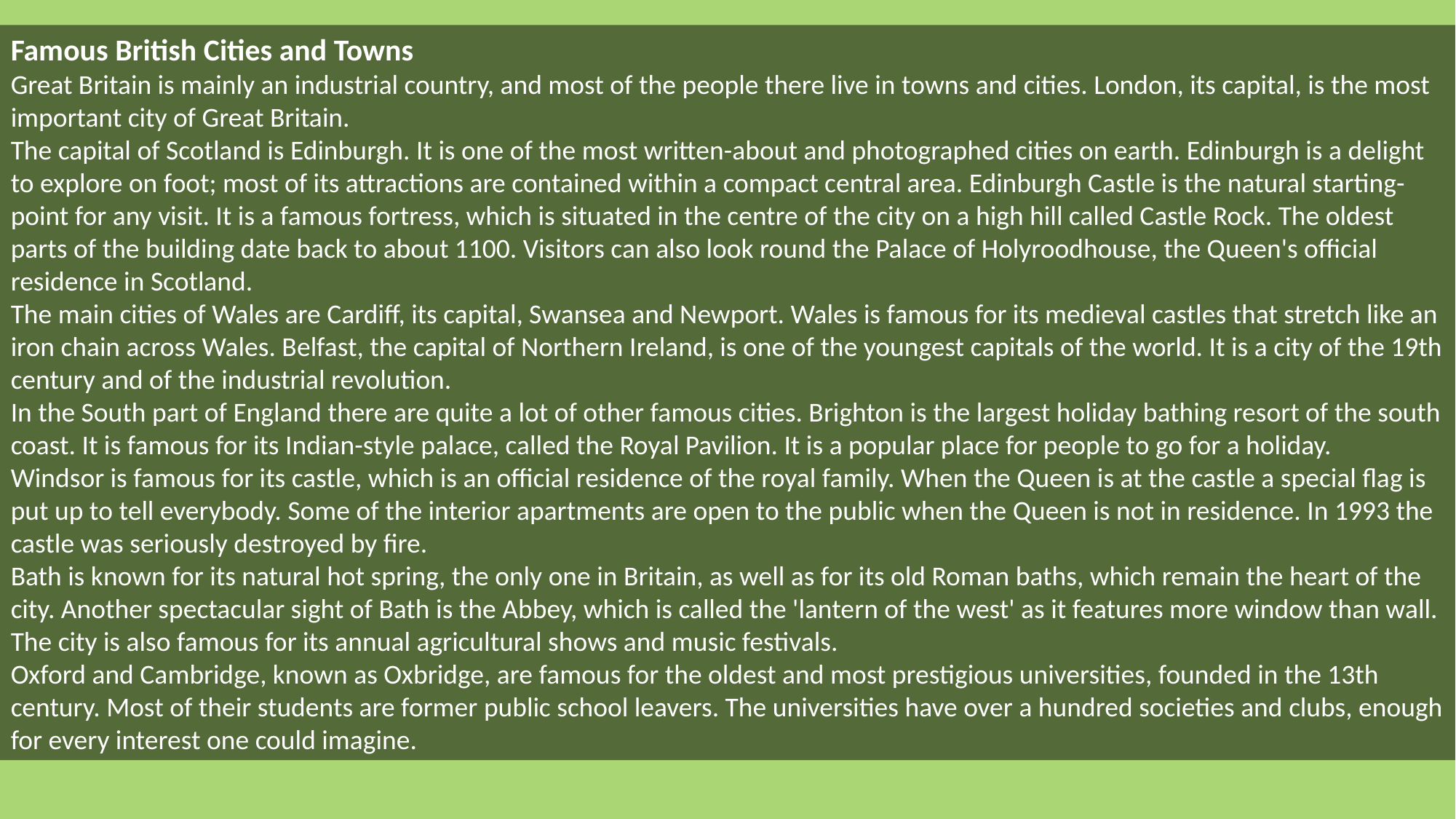

Famous British Cities and Towns
Great Britain is mainly an industrial country, and most of the people there live in towns and cities. London, its capital, is the most important city of Great Britain.
The capital of Scotland is Edinburgh. It is one of the most written-about and photographed cities on earth. Edinburgh is a delight to explore on foot; most of its attractions are contained within a compact central area. Edinburgh Castle is the natural starting-point for any visit. It is a famous fortress, which is situated in the centre of the city on a high hill called Castle Rock. The oldest parts of the building date back to about 1100. Visitors can also look round the Palace of Holyroodhouse, the Queen's official residence in Scotland.
The main cities of Wales are Cardiff, its capital, Swansea and Newport. Wales is famous for its medieval castles that stretch like an iron chain across Wales. Belfast, the capital of Northern Ireland, is one of the youngest capitals of the world. It is a city of the 19th century and of the industrial revolution.
In the South part of England there are quite a lot of other famous cities. Brighton is the largest holiday bathing resort of the south coast. It is famous for its Indian-style palace, called the Royal Pavilion. It is a popular place for people to go for a holiday.
Windsor is famous for its castle, which is an official residence of the royal family. When the Queen is at the castle a special flag is put up to tell everybody. Some of the interior apartments are open to the public when the Queen is not in residence. In 1993 the castle was seriously destroyed by fire.
Bath is known for its natural hot spring, the only one in Britain, as well as for its old Roman baths, which remain the heart of the city. Another spectacular sight of Bath is the Abbey, which is called the 'lantern of the west' as it features more window than wall. The city is also famous for its annual agricultural shows and music festivals.
Oxford and Cambridge, known as Oxbridge, are famous for the oldest and most prestigious universities, founded in the 13th century. Most of their students are former public school leavers. The universities have over a hundred societies and clubs, enough for every interest one could imagine.